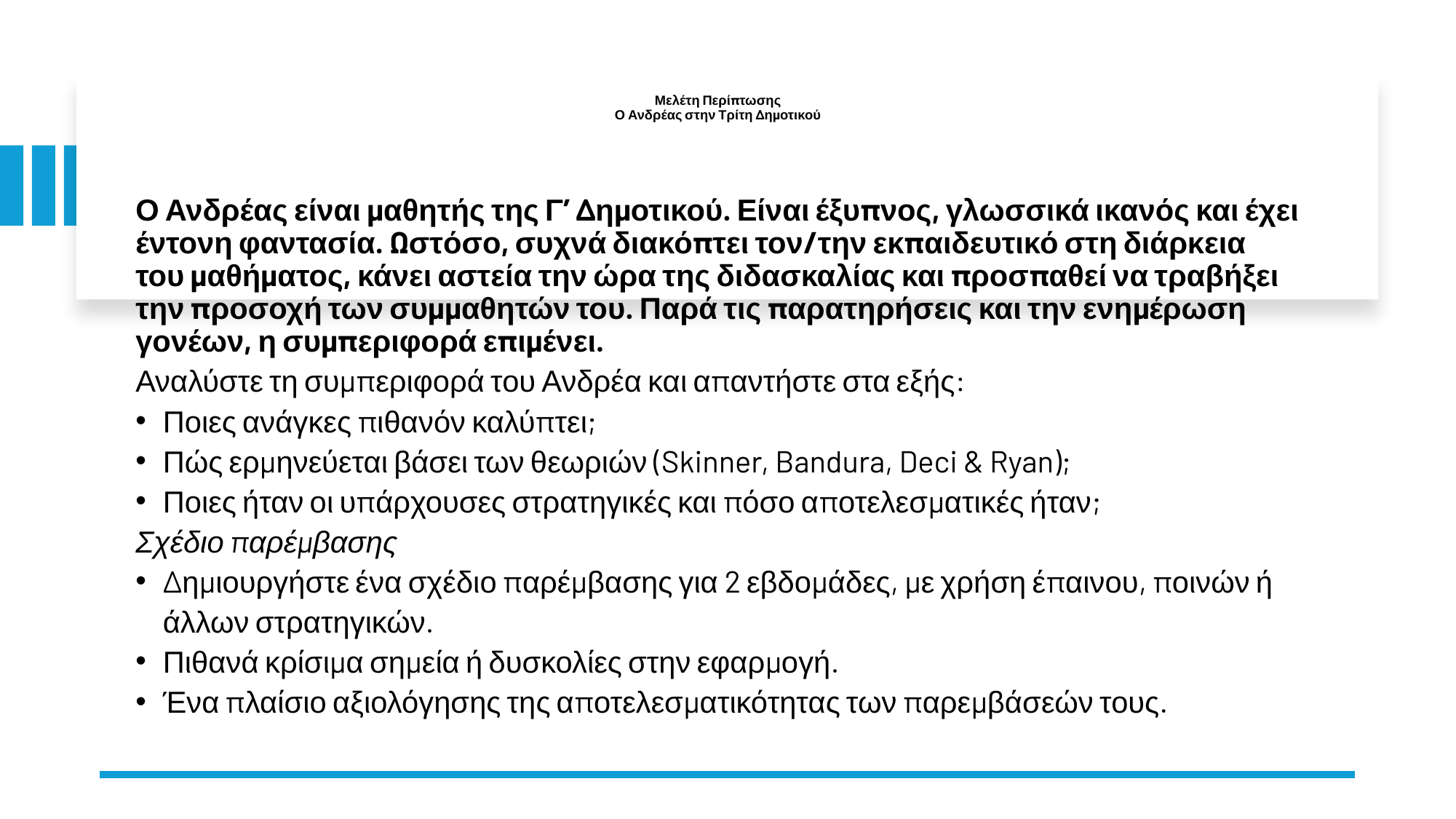

# Μελέτη Περίπτωσης Ο Ανδρέας στην Τρίτη Δημοτικού

Ο Ανδρέας είναι μαθητής της Γ’ Δημοτικού. Είναι έξυπνος, γλωσσικά ικανός και έχει έντονη φαντασία. Ωστόσο, συχνά διακόπτει τον/την εκπαιδευτικό στη διάρκεια του μαθήματος, κάνει αστεία την ώρα της διδασκαλίας και προσπαθεί να τραβήξει την προσοχή των συμμαθητών του. Παρά τις παρατηρήσεις και την ενημέρωση γονέων, η συμπεριφορά επιμένει.
Αναλύστε τη συμπεριφορά του Ανδρέα και απαντήστε στα εξής:
Ποιες ανάγκες πιθανόν καλύπτει;
Πώς ερμηνεύεται βάσει των θεωριών (Skinner, Bandura, Deci & Ryan);
Ποιες ήταν οι υπάρχουσες στρατηγικές και πόσο αποτελεσματικές ήταν;
Σχέδιο παρέμβασης
Δημιουργήστε ένα σχέδιο παρέμβασης για 2 εβδομάδες, με χρήση έπαινου, ποινών ή άλλων στρατηγικών.
Πιθανά κρίσιμα σημεία ή δυσκολίες στην εφαρμογή.
Ένα πλαίσιο αξιολόγησης της αποτελεσματικότητας των παρεμβάσεών τους.